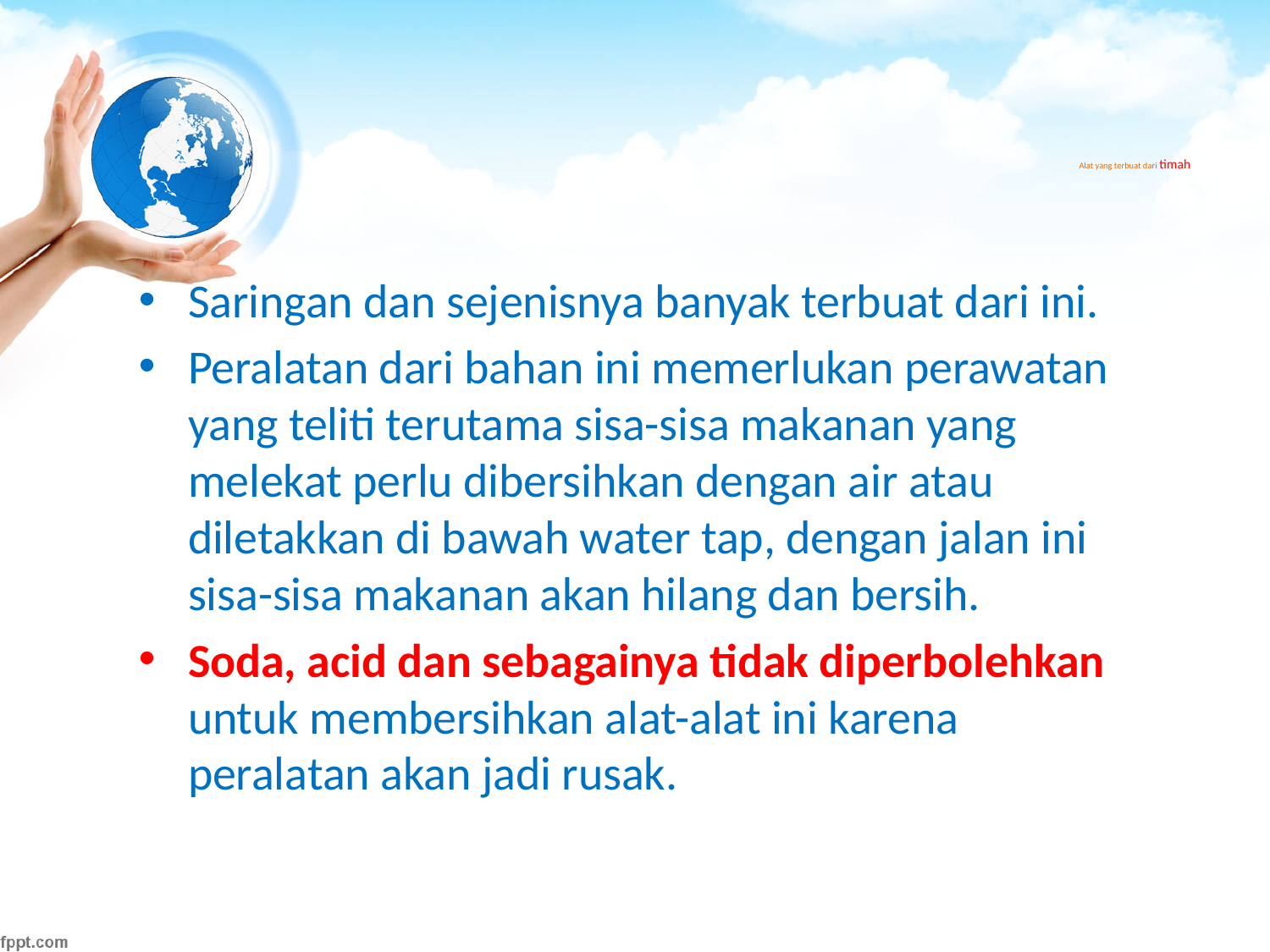

# Alat yang terbuat dari timah
Saringan dan sejenisnya banyak terbuat dari ini.
Peralatan dari bahan ini memerlukan perawatan yang teliti terutama sisa-sisa makanan yang melekat perlu dibersihkan dengan air atau diletakkan di bawah water tap, dengan jalan ini sisa-sisa makanan akan hilang dan bersih.
Soda, acid dan sebagainya tidak diperbolehkan untuk membersihkan alat-alat ini karena peralatan akan jadi rusak.